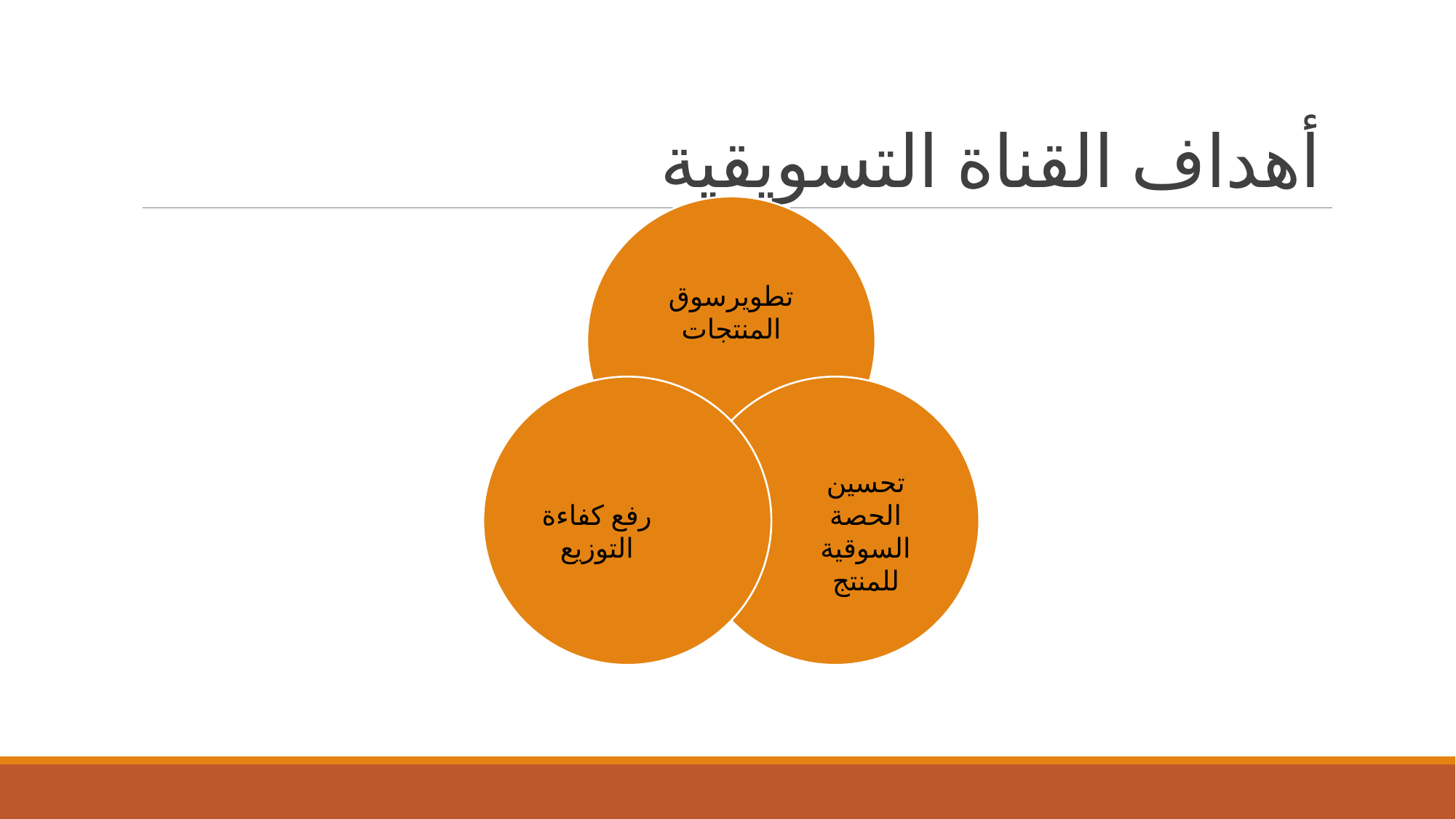

# أهداف القناة التسويقية
تطويرسوق المنتجات
تحسين الحصة السوقية للمنتج
رفع كفاءة التوزيع